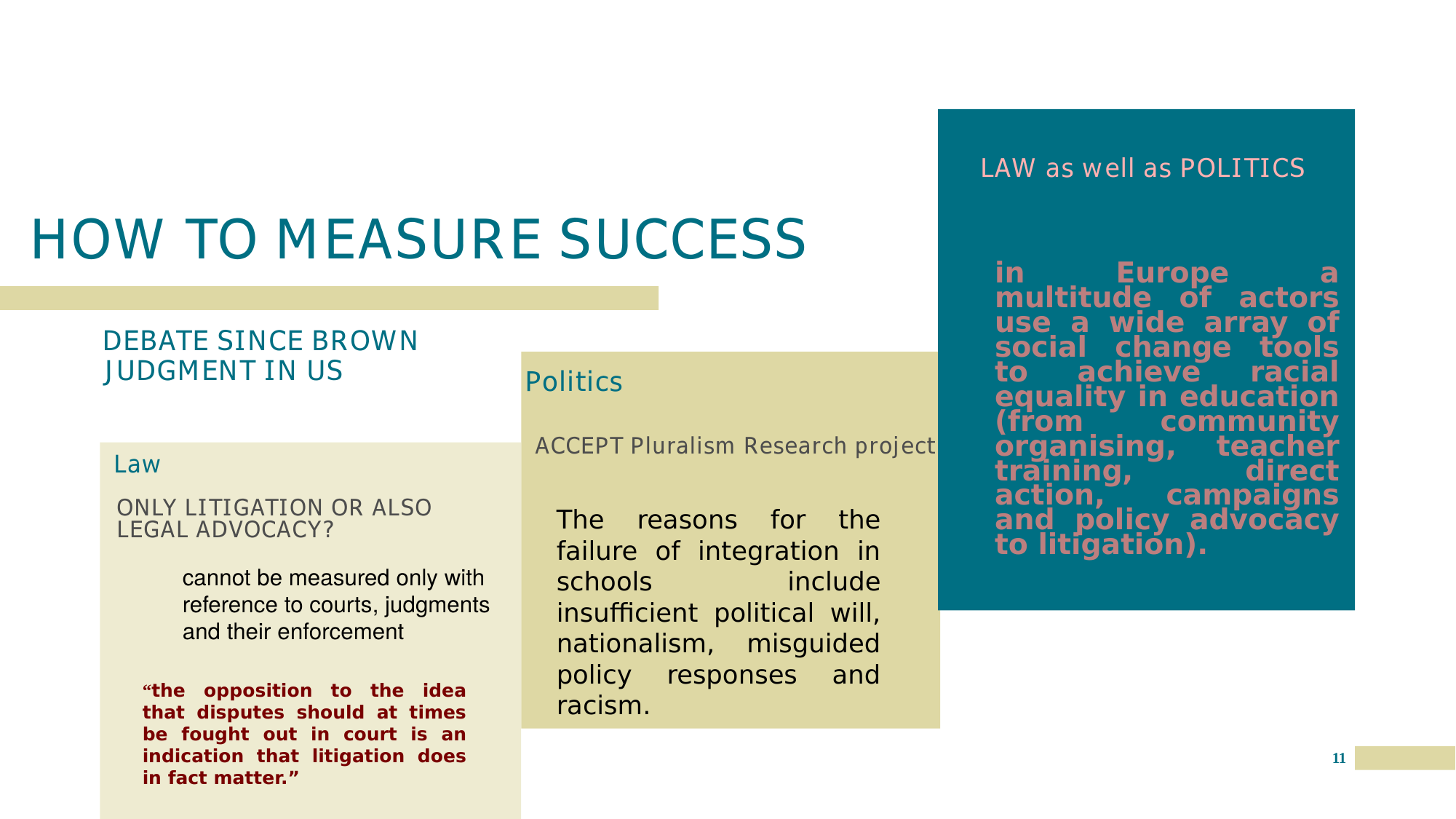

# HOW TO MEASURE SUCCESS
LAW as well as POLITICS
in Europe a multitude of actors use a wide array of social change tools to achieve racial equality in education (from community organising, teacher training, direct action, campaigns and policy advocacy to litigation).
Politics
DEBATE SINCE BROWN JUDGMENT IN US
ACCEPT Pluralism Research project
Law
ONLY LITIGATION OR ALSO LEGAL ADVOCACY?
The reasons for the failure of integration in schools include insufficient political will, nationalism, misguided policy responses and racism.

cannot be measured only with reference to courts, judgments and their enforcement

“the opposition to the idea that disputes should at times be fought out in court is an indication that litigation does in fact matter.”

11